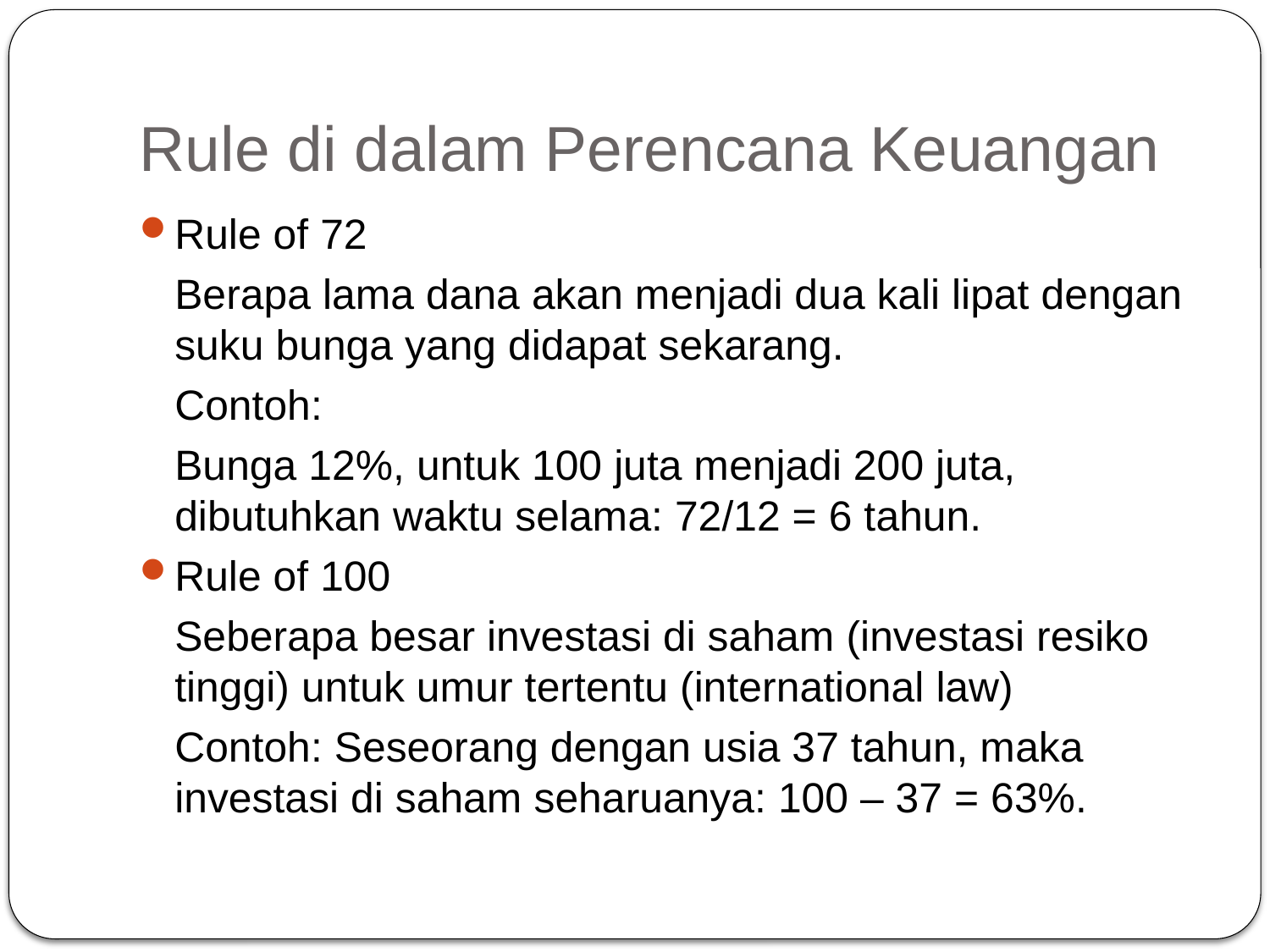

# Rule di dalam Perencana Keuangan
Rule of 72
	Berapa lama dana akan menjadi dua kali lipat dengan suku bunga yang didapat sekarang.
	Contoh:
	Bunga 12%, untuk 100 juta menjadi 200 juta, dibutuhkan waktu selama: 72/12 = 6 tahun.
Rule of 100
	Seberapa besar investasi di saham (investasi resiko tinggi) untuk umur tertentu (international law)
	Contoh: Seseorang dengan usia 37 tahun, maka investasi di saham seharuanya: 100 – 37 = 63%.